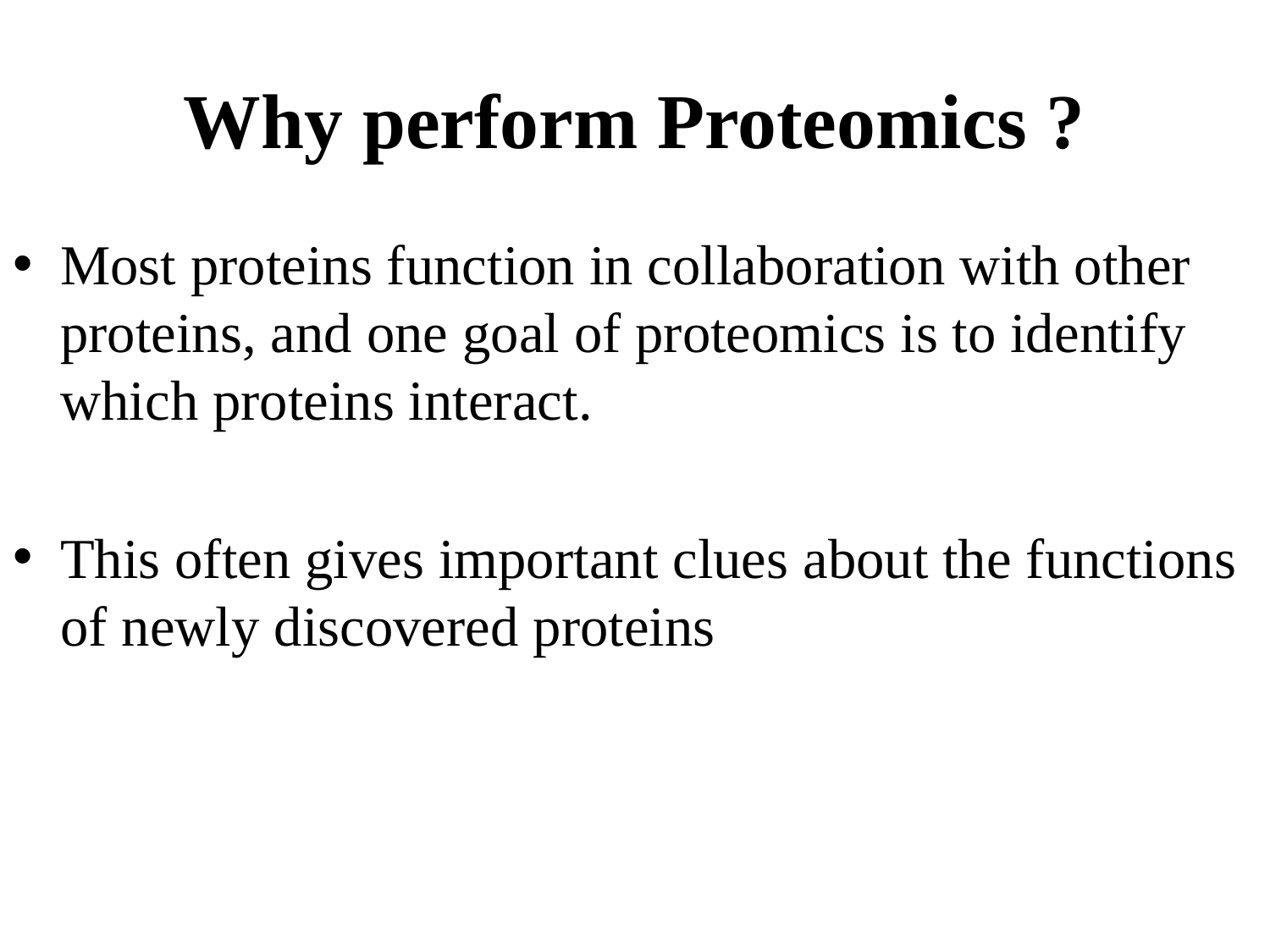

Why perform Proteomics ?
Most proteins function in collaboration with other proteins, and one goal of proteomics is to identify which proteins interact.

This often gives important clues about the functions of newly discovered proteins